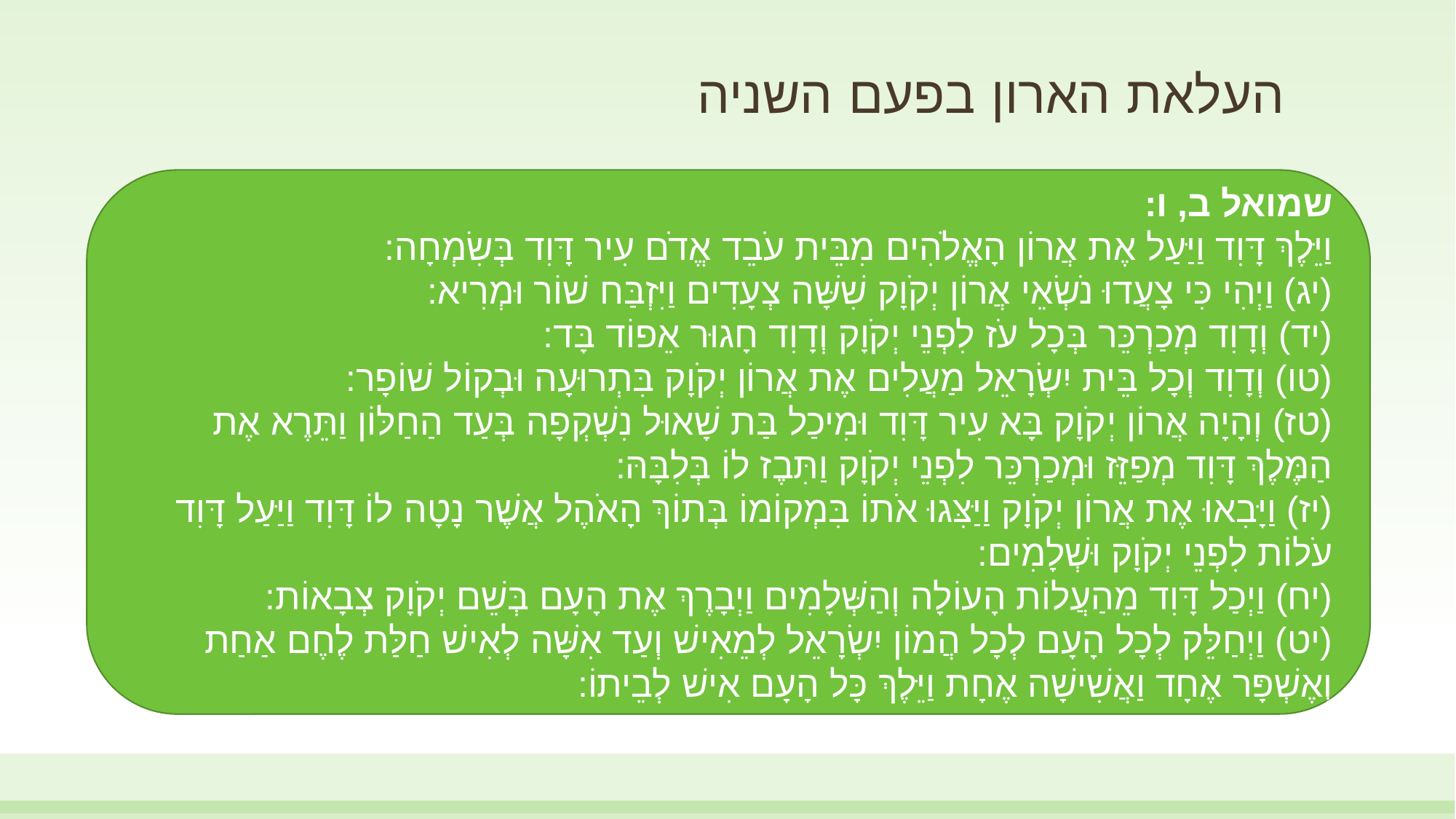

# העלאת הארון בפעם השניה
שמואל ב, ו:
וַיֵּלֶךְ דָּוִד וַיַּעַל אֶת אֲרוֹן הָאֱלֹהִים מִבֵּית עֹבֵד אֱדֹם עִיר דָּוִד בְּשִׂמְחָה:
(יג) וַיְהִי כִּי צָעֲדוּ נֹשְׂאֵי אֲרוֹן יְקֹוָק שִׁשָּׁה צְעָדִים וַיִּזְבַּח שׁוֹר וּמְרִיא:
(יד) וְדָוִד מְכַרְכֵּר בְּכָל עֹז לִפְנֵי יְקֹוָק וְדָוִד חָגוּר אֵפוֹד בָּד:
(טו) וְדָוִד וְכָל בֵּית יִשְׂרָאֵל מַעֲלִים אֶת אֲרוֹן יְקֹוָק בִּתְרוּעָה וּבְקוֹל שׁוֹפָר:
(טז) וְהָיָה אֲרוֹן יְקֹוָק בָּא עִיר דָּוִד וּמִיכַל בַּת שָׁאוּל נִשְׁקְפָה בְּעַד הַחַלּוֹן וַתֵּרֶא אֶת הַמֶּלֶךְ דָּוִד מְפַזֵּז וּמְכַרְכֵּר לִפְנֵי יְקֹוָק וַתִּבֶז לוֹ בְּלִבָּהּ:
(יז) וַיָּבִאוּ אֶת אֲרוֹן יְקֹוָק וַיַּצִּגוּ אֹתוֹ בִּמְקוֹמוֹ בְּתוֹךְ הָאֹהֶל אֲשֶׁר נָטָה לוֹ דָּוִד וַיַּעַל דָּוִד עֹלוֹת לִפְנֵי יְקֹוָק וּשְׁלָמִים:
(יח) וַיְכַל דָּוִד מֵהַעֲלוֹת הָעוֹלָה וְהַשְּׁלָמִים וַיְבָרֶךְ אֶת הָעָם בְּשֵׁם יְקֹוָק צְבָאוֹת:
(יט) וַיְחַלֵּק לְכָל הָעָם לְכָל הֲמוֹן יִשְׂרָאֵל לְמֵאִישׁ וְעַד אִשָּׁה לְאִישׁ חַלַּת לֶחֶם אַחַת וְאֶשְׁפָּר אֶחָד וַאֲשִׁישָׁה אֶחָת וַיֵּלֶךְ כָּל הָעָם אִישׁ לְבֵיתוֹ: